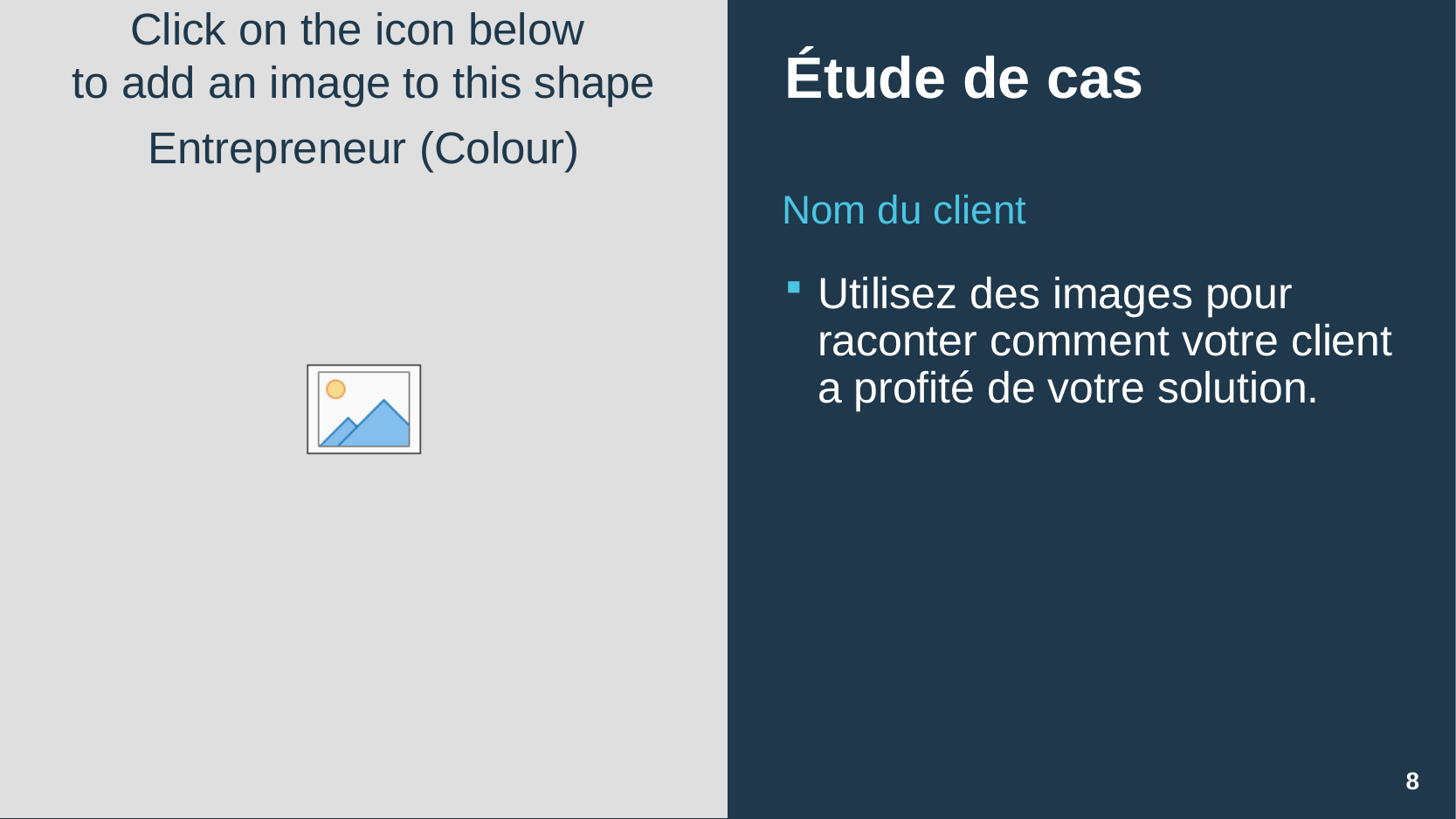

# Étude de cas
Nom du client
Utilisez des images pour raconter comment votre client a profité de votre solution.